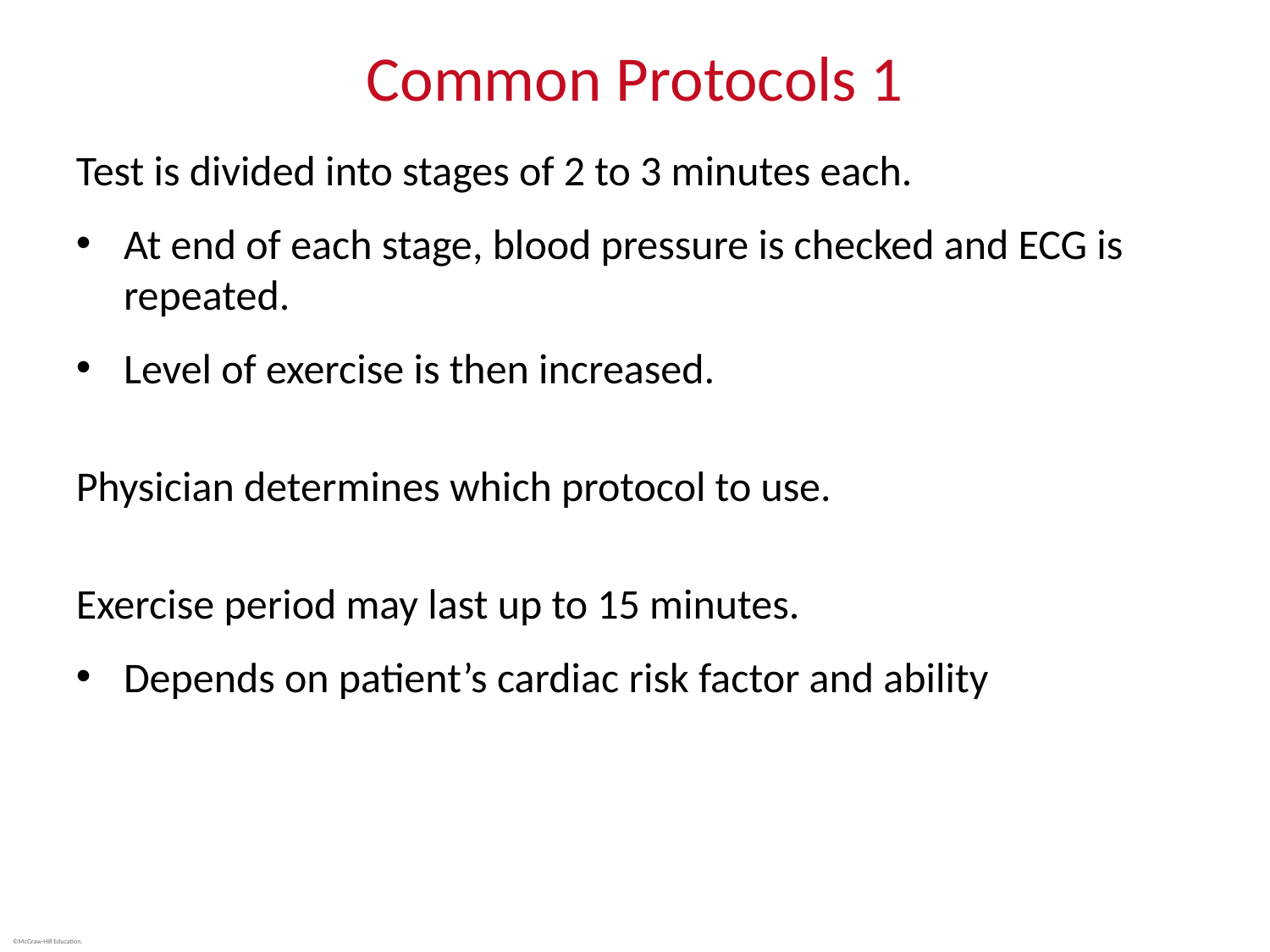

# Common Protocols 1
Test is divided into stages of 2 to 3 minutes each.
At end of each stage, blood pressure is checked and ECG is repeated.
Level of exercise is then increased.
Physician determines which protocol to use.
Exercise period may last up to 15 minutes.
Depends on patient’s cardiac risk factor and ability